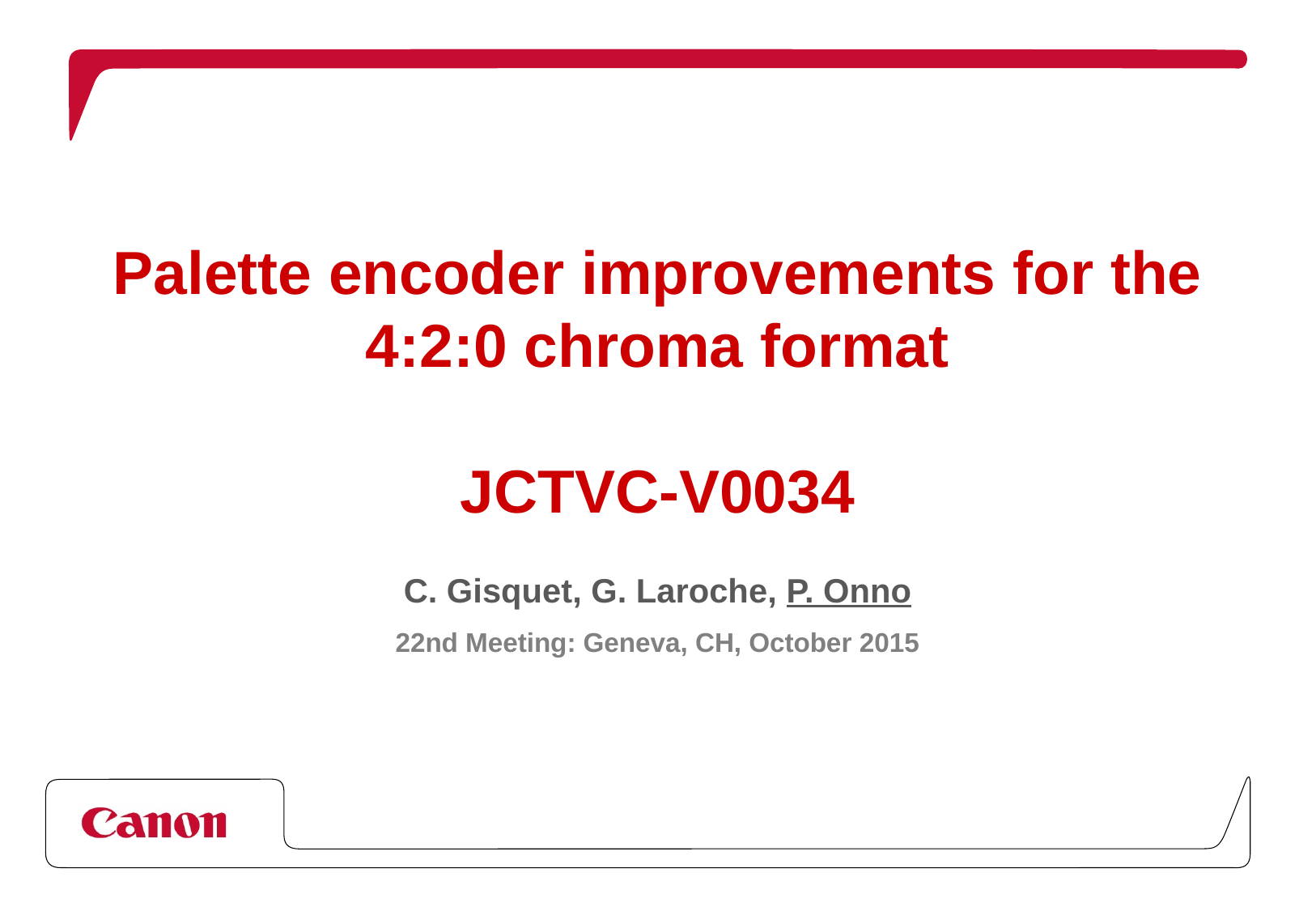

# Palette encoder improvements for the 4:2:0 chroma format JCTVC-V0034
C. Gisquet, G. Laroche, P. Onno
22nd Meeting: Geneva, CH, October 2015